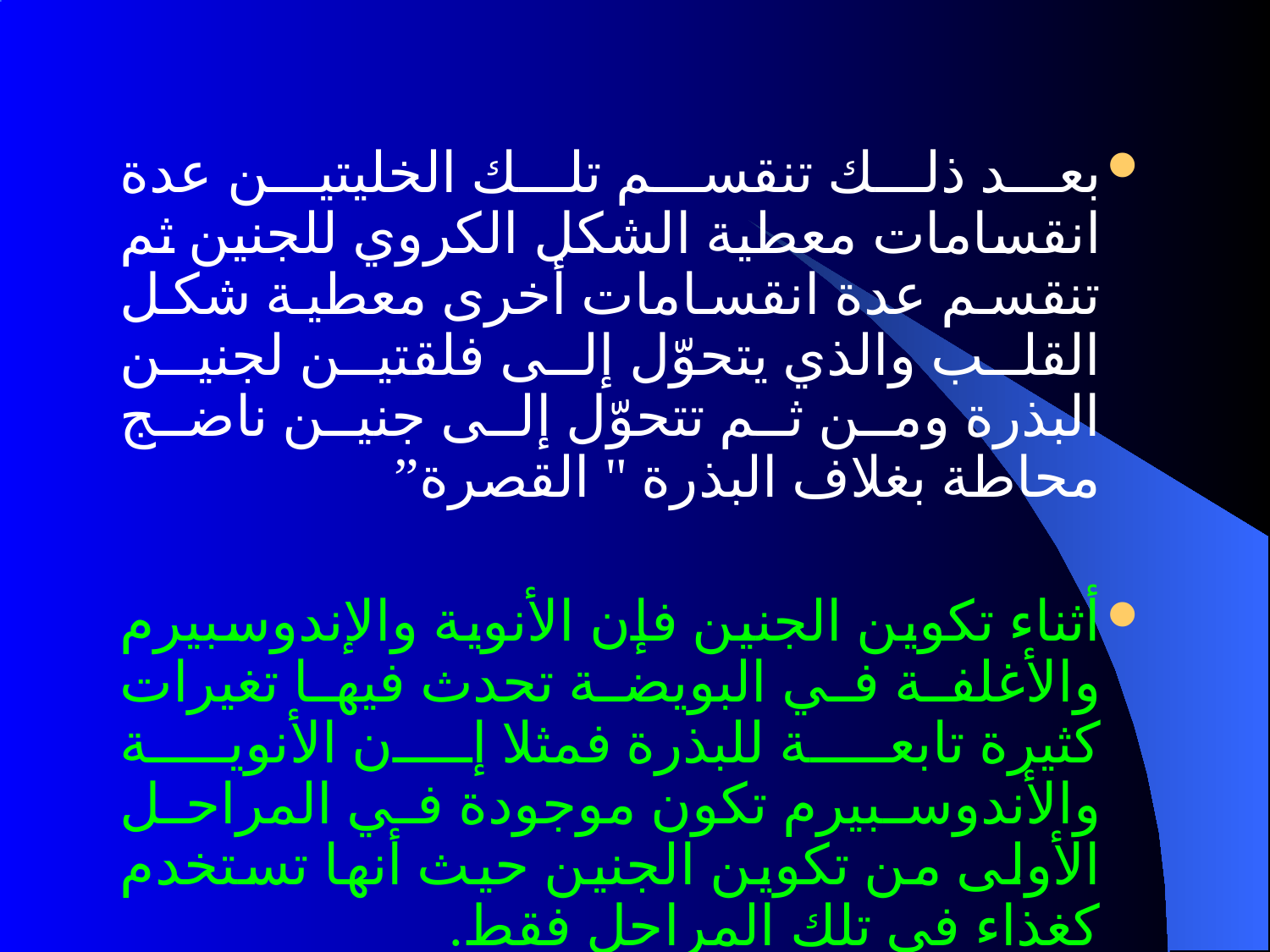

بعد ذلك تنقسم تلك الخليتين عدة انقسامات معطية الشكل الكروي للجنين ثم تنقسم عدة انقسامات أخرى معطية شكل القلب والذي يتحوّل إلى فلقتين لجنين البذرة ومن ثم تتحوّل إلى جنين ناضج محاطة بغلاف البذرة " القصرة”

أثناء تكوين الجنين فإن الأنوية والإندوسبيرم والأغلفة في البويضة تحدث فيها تغيرات كثيرة تابعة للبذرة فمثلا إن الأنوية والأندوسبيرم تكون موجودة في المراحل الأولى من تكوين الجنين حيث أنها تستخدم كغذاء في تلك المراحل فقط.